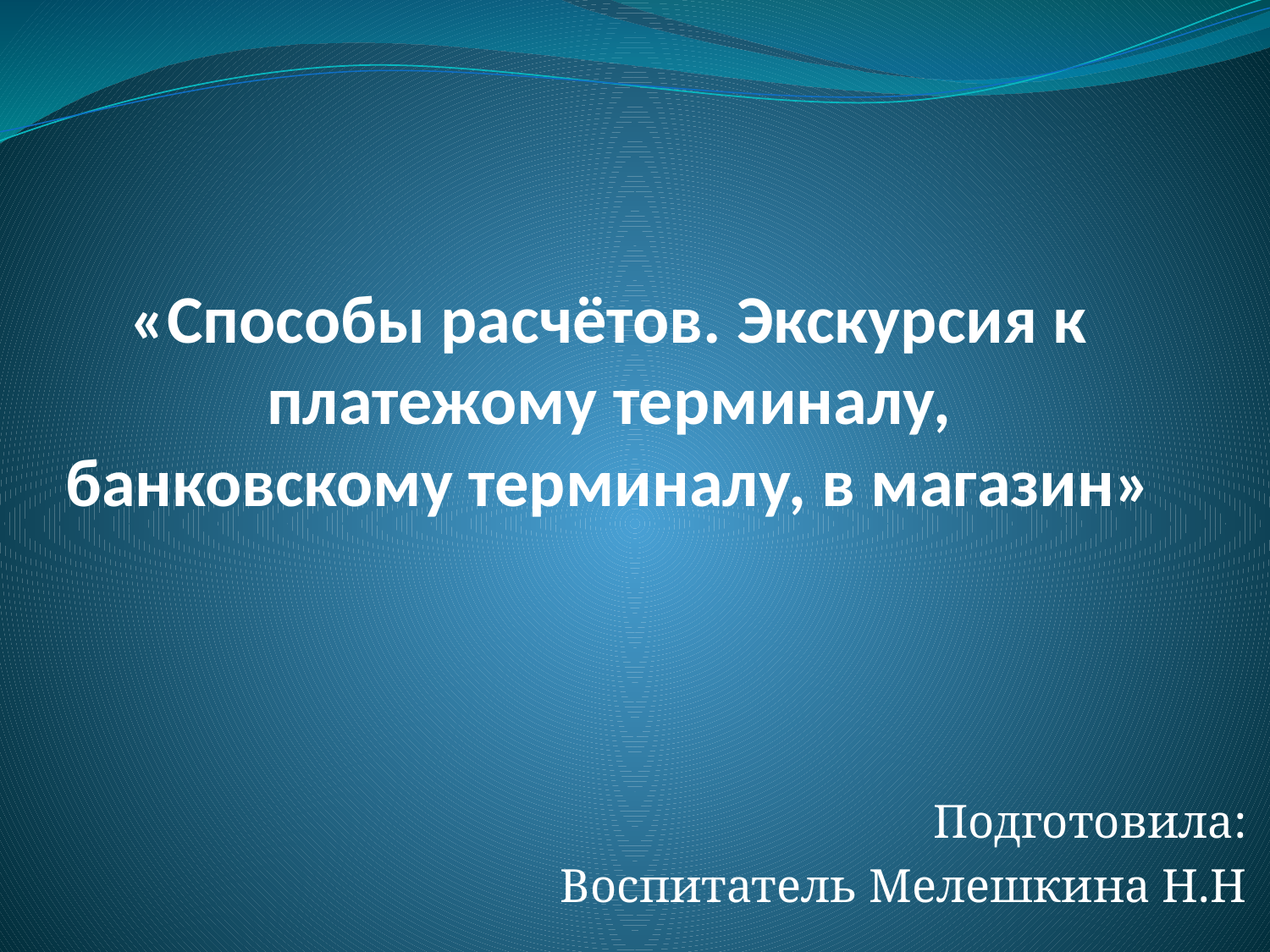

# «Способы расчётов. Экскурсия к платежому терминалу, банковскому терминалу, в магазин»
Подготовила:
Воспитатель Мелешкина Н.Н